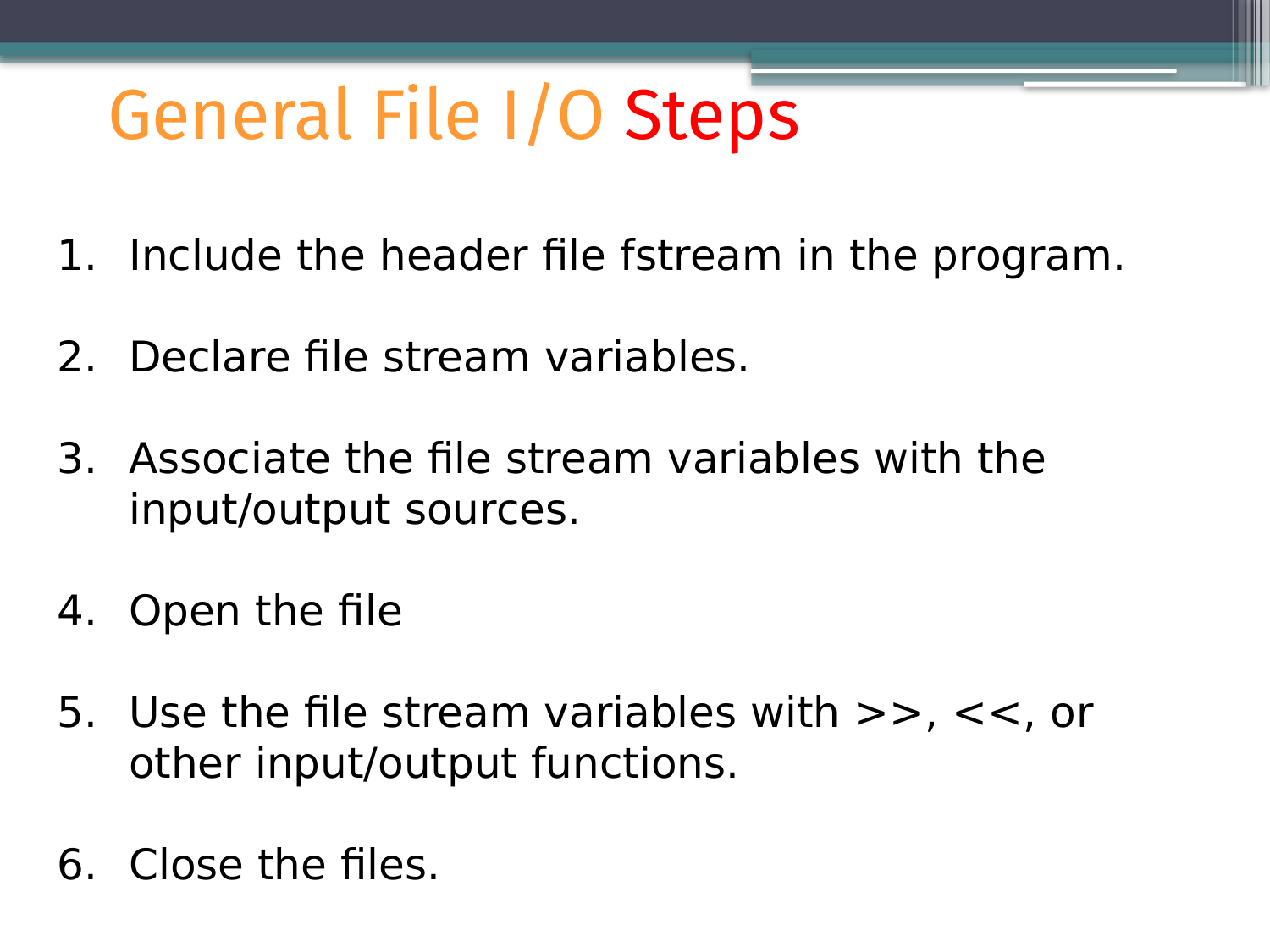

# General File I/O Steps
Include the header file fstream in the program.

Declare file stream variables.

Associate the file stream variables with the input/output sources.

Open the file

Use the file stream variables with >>, <<, or other input/output functions.

Close the files.